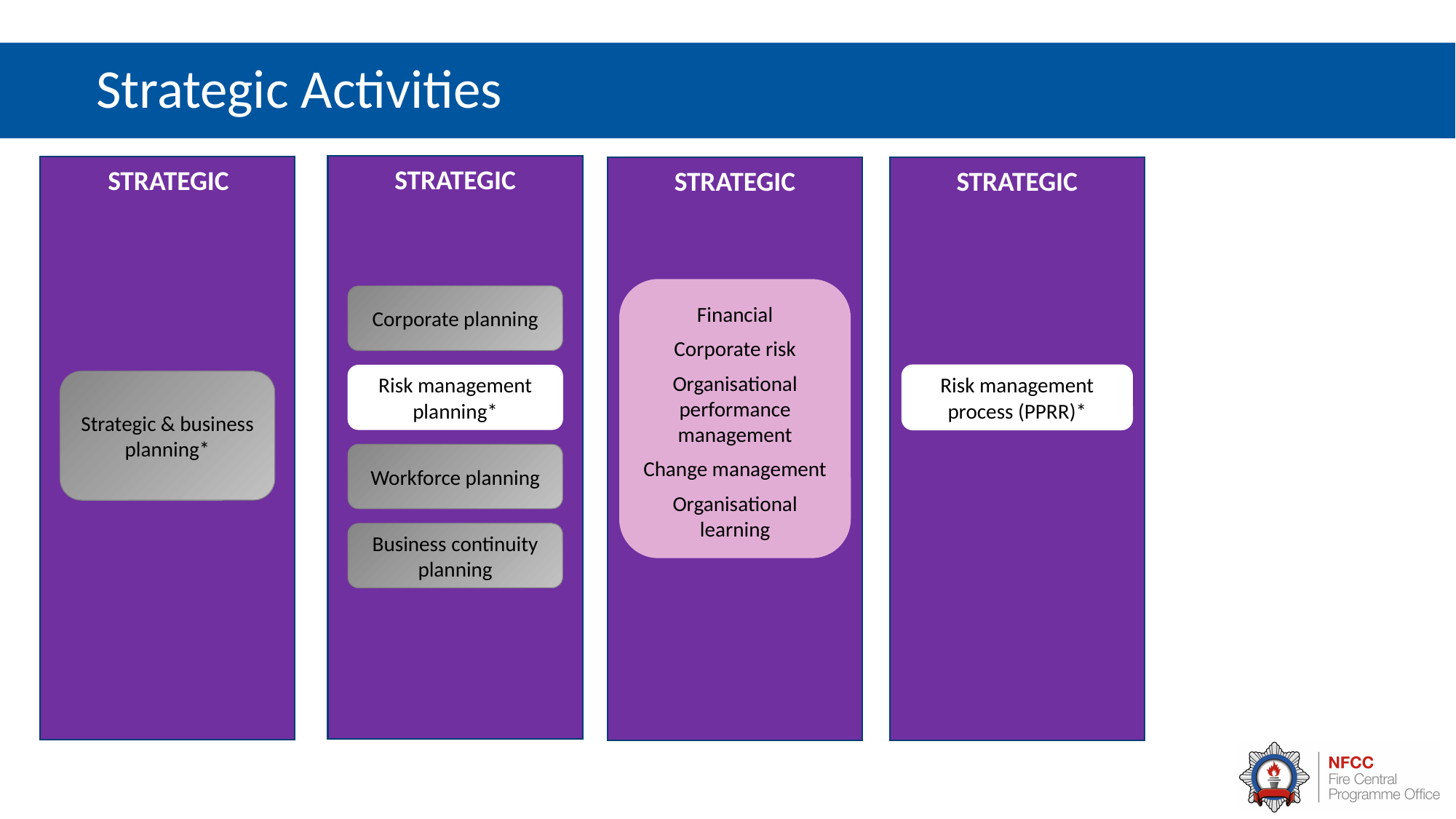

# Strategic Activities

STRATEGIC
Strategic & business planning*
STRATEGIC

STRATEGIC

STRATEGIC
Financial
Corporate risk
Organisational performance management
Change management
Organisational learning
Corporate planning
Risk management planning*
Risk management process (PPRR)*
Workforce planning
Business continuity planning